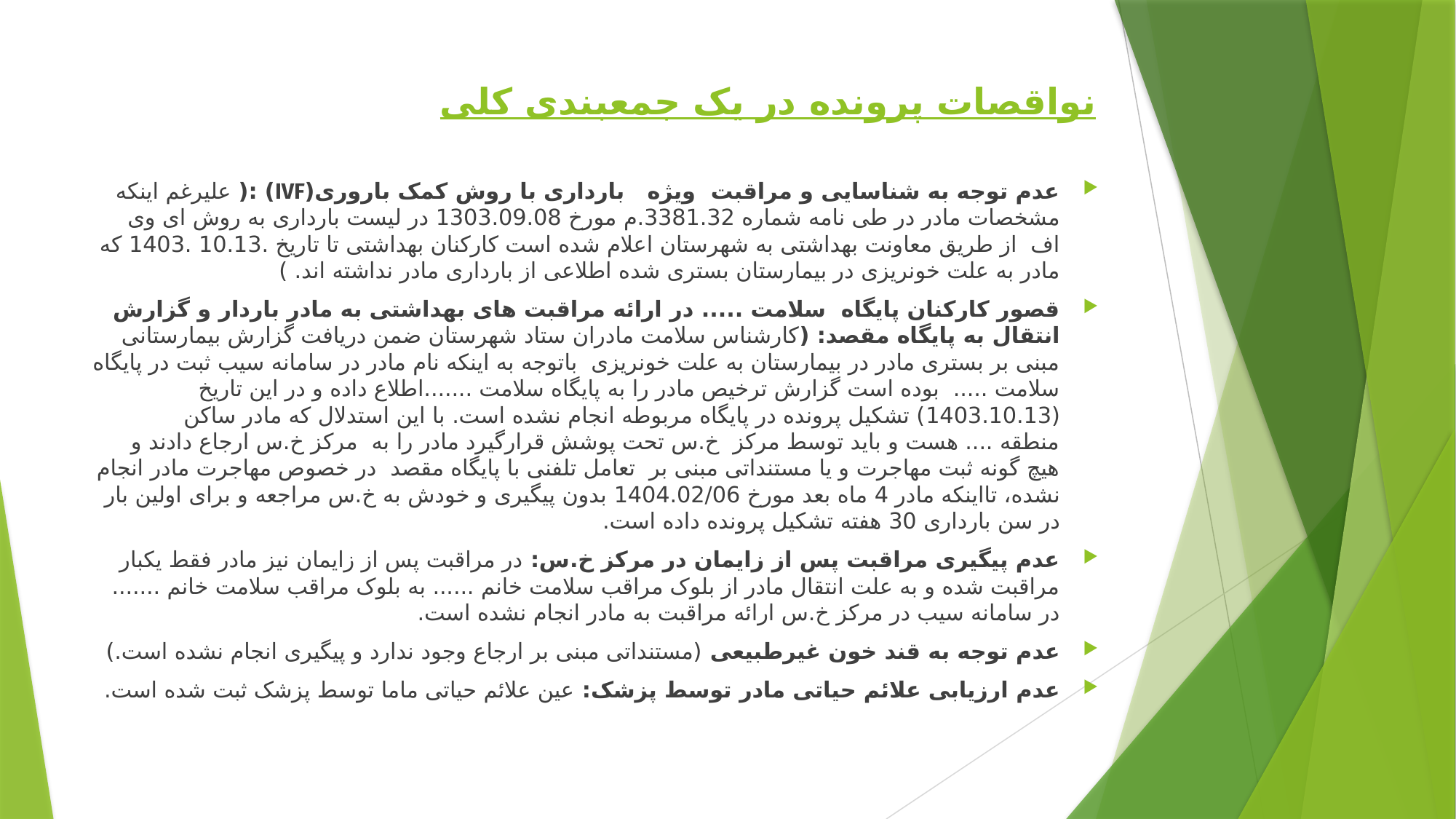

# نواقصات پرونده در یک جمعبندی کلی
عدم توجه به شناسایی و مراقبت  ویژه   بارداری با روش کمک باروری(IVF) :( علیرغم اینکه مشخصات مادر در طی نامه شماره 3381.32.م مورخ 1303.09.08 در لیست بارداری به روش ای وی اف  از طریق معاونت بهداشتی به شهرستان اعلام شده است کارکنان بهداشتی تا تاریخ .10.13 .1403 که مادر به علت خونریزی در بیمارستان بستری شده اطلاعی از بارداری مادر نداشته اند. )
قصور کارکنان پایگاه  سلامت ..... در ارائه مراقبت های بهداشتی به مادر باردار و گزارش انتقال به پایگاه مقصد: (کارشناس سلامت مادران ستاد شهرستان ضمن دریافت گزارش بیمارستانی مبنی بر بستری مادر در بیمارستان به علت خونریزی  باتوجه به اینکه نام مادر در سامانه سیب ثبت در پایگاه سلامت .....  بوده است گزارش ترخیص مادر را به پایگاه سلامت .......اطلاع داده و در این تاریخ (1403.10.13) تشکیل پرونده در پایگاه مربوطه انجام نشده است. با این استدلال که مادر ساکن منطقه .... هست و باید توسط مرکز  خ.س تحت پوشش قرارگیرد مادر را به  مرکز خ.س ارجاع دادند و هیچ گونه ثبت مهاجرت و یا مستنداتی مبنی بر  تعامل تلفنی با پایگاه مقصد  در خصوص مهاجرت مادر انجام نشده، تااینکه مادر 4 ماه بعد مورخ 1404.02/06 بدون پیگیری و خودش به خ.س مراجعه و برای اولین بار در سن بارداری 30 هفته تشکیل پرونده داده است.
عدم پیگیری مراقبت پس از زایمان در مرکز خ.س: در مراقبت پس از زایمان نیز مادر فقط یکبار مراقبت شده و به علت انتقال مادر از بلوک مراقب سلامت خانم ...... به بلوک مراقب سلامت خانم ....... در سامانه سیب در مرکز خ.س ارائه مراقبت به مادر انجام نشده است.
عدم توجه به قند خون غیرطبیعی (مستنداتی مبنی بر ارجاع وجود ندارد و پیگیری انجام نشده است.)
عدم ارزیابی علائم حیاتی مادر توسط پزشک: عین علائم حیاتی ماما توسط پزشک ثبت شده است.